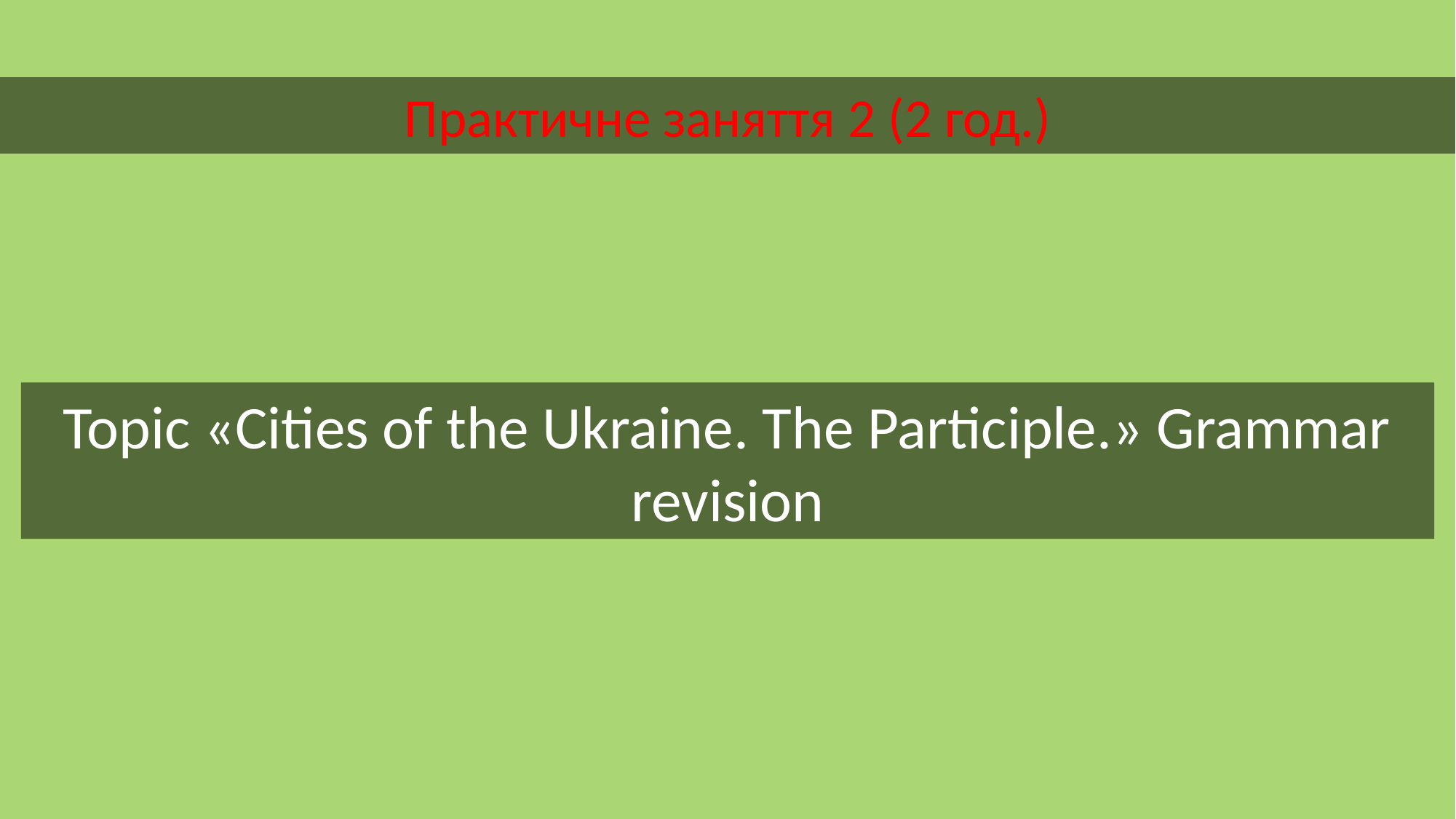

Практичне заняття 2 (2 год.)
Topic «Cities of the Ukraine. The Participle.» Grammar revision